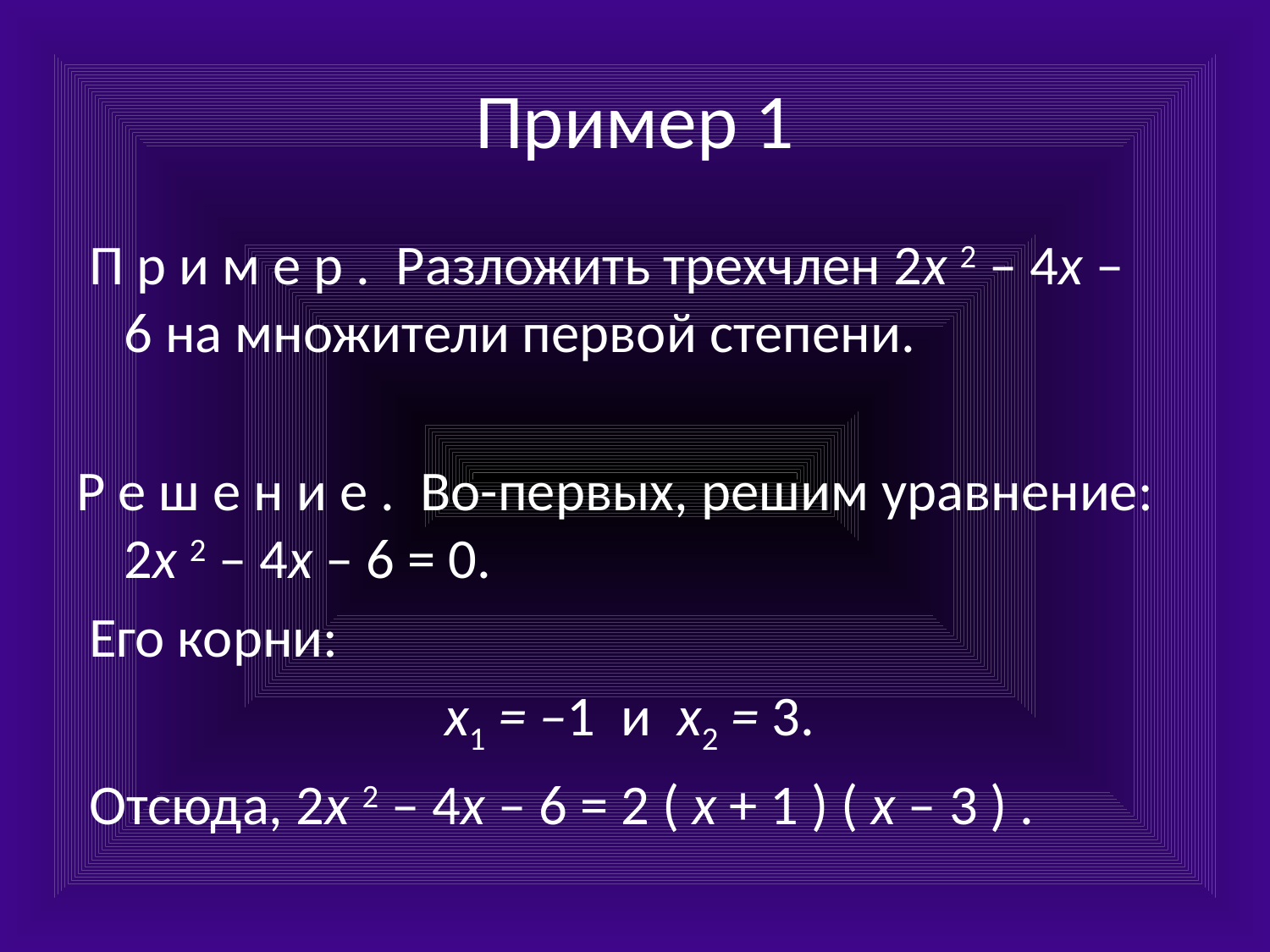

# Пример 1
 П р и м е р .  Разложить трехчлен 2x 2 – 4x – 6 на множители первой степени.

Р е ш е н и е .  Во-первых, решим уравнение:  2x 2 – 4x – 6 = 0.
 Его корни:
                             x1 = –1  и  x2 = 3.
 Отсюда, 2x 2 – 4x – 6 = 2 ( x + 1 ) ( x – 3 ) .